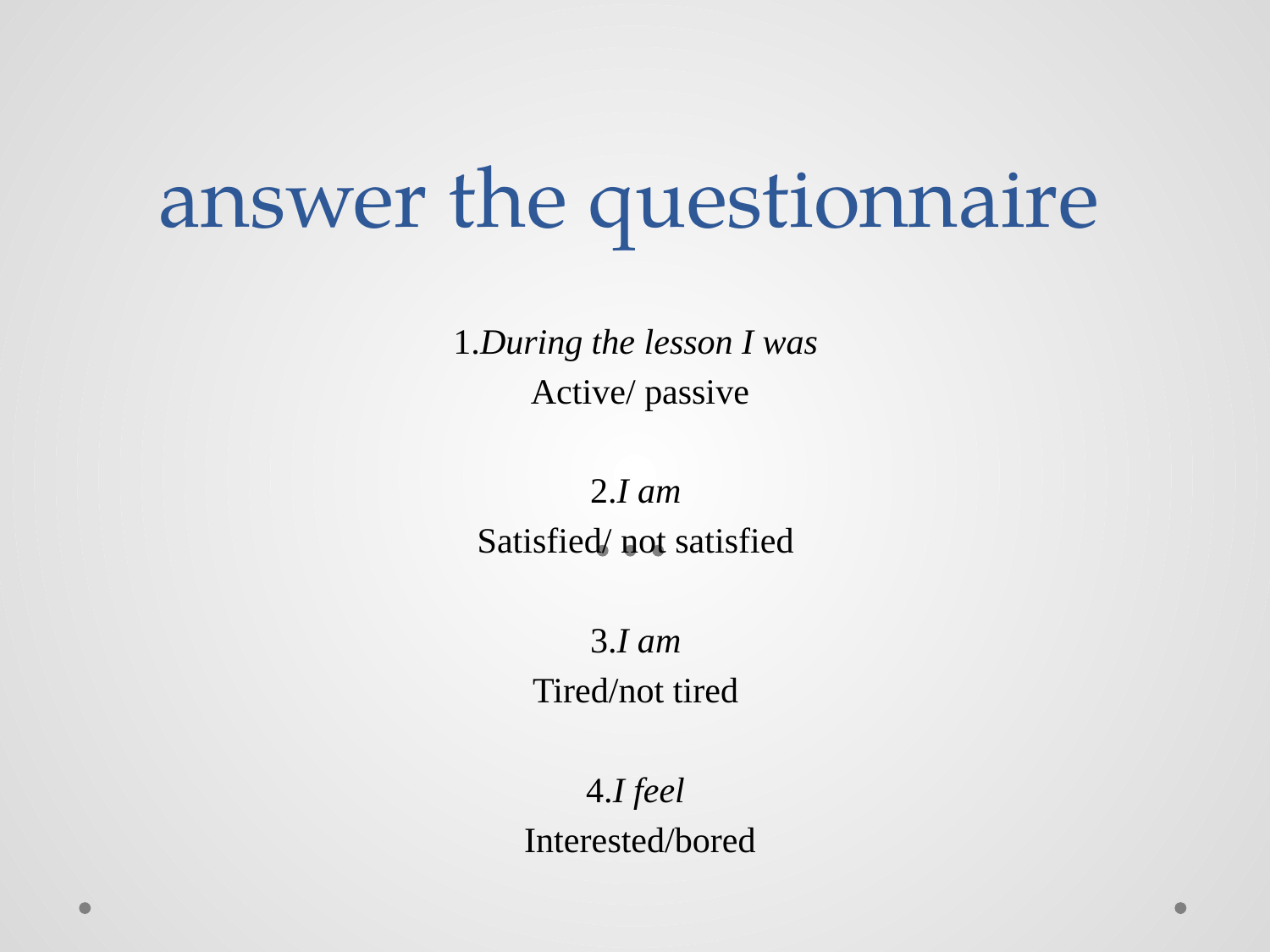

# answer the questionnaire
1.During the lesson I was
Active/ passive

2.I am
Satisfied/ not satisfied

3.I am
Tired/not tired

4.I feel
Interested/bored